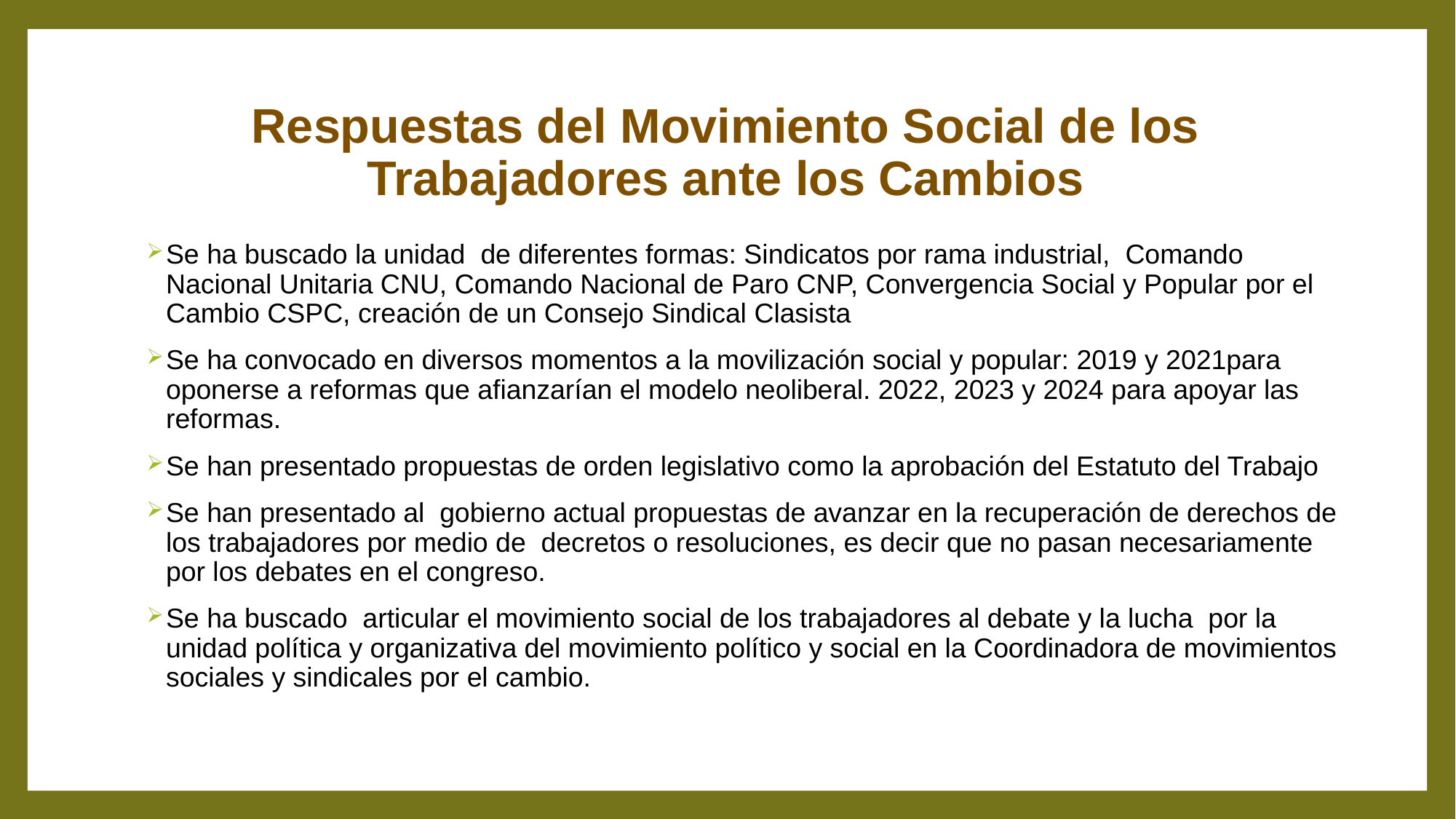

# Respuestas del Movimiento Social de los Trabajadores ante los Cambios
Se ha buscado la unidad  de diferentes formas: Sindicatos por rama industrial,  Comando Nacional Unitaria CNU, Comando Nacional de Paro CNP, Convergencia Social y Popular por el Cambio CSPC, creación de un Consejo Sindical Clasista
Se ha convocado en diversos momentos a la movilización social y popular: 2019 y 2021para oponerse a reformas que afianzarían el modelo neoliberal. 2022, 2023 y 2024 para apoyar las reformas.
Se han presentado propuestas de orden legislativo como la aprobación del Estatuto del Trabajo
Se han presentado al  gobierno actual propuestas de avanzar en la recuperación de derechos de los trabajadores por medio de  decretos o resoluciones, es decir que no pasan necesariamente por los debates en el congreso.
Se ha buscado  articular el movimiento social de los trabajadores al debate y la lucha  por la unidad política y organizativa del movimiento político y social en la Coordinadora de movimientos sociales y sindicales por el cambio.